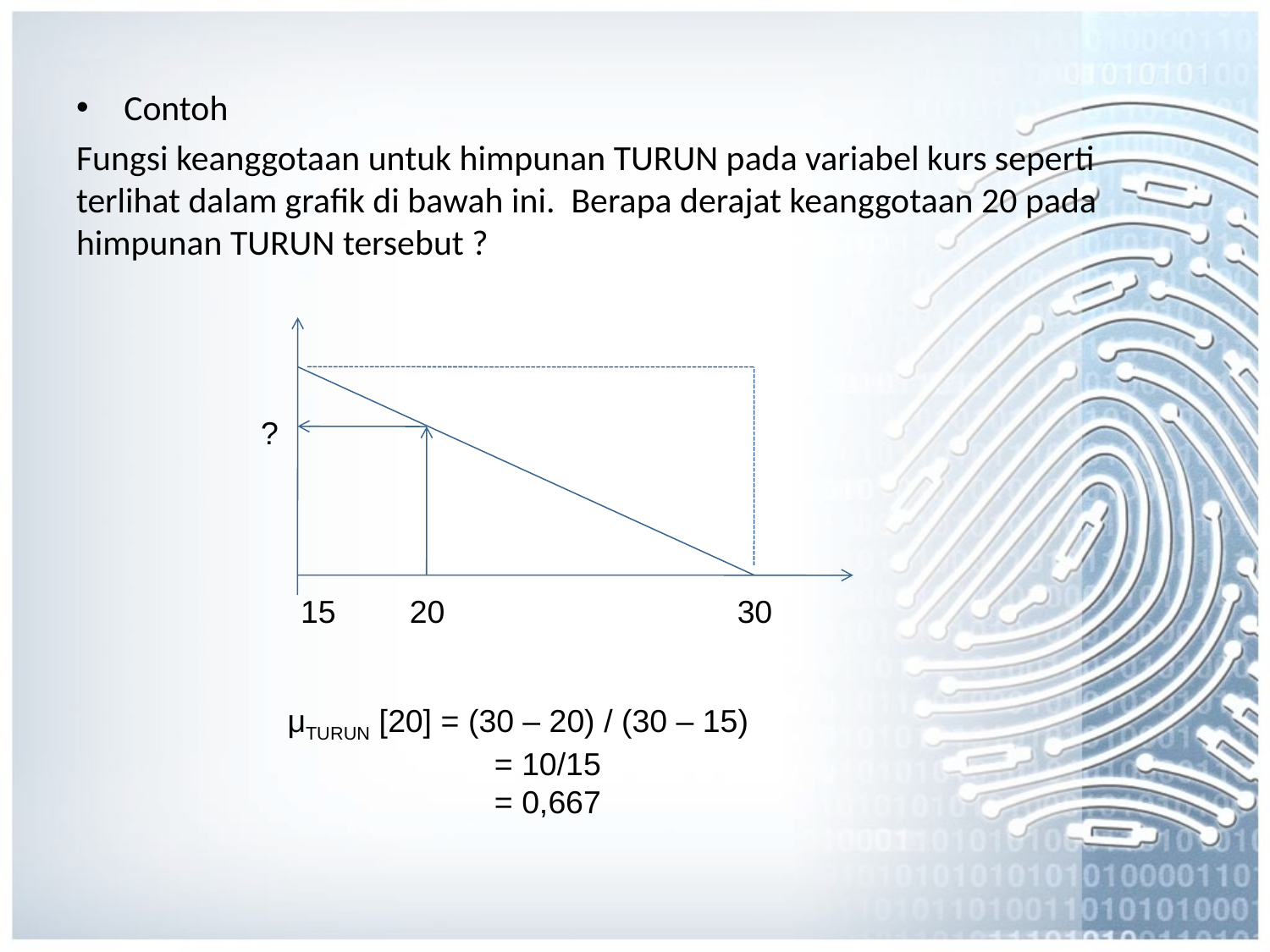

Contoh
Fungsi keanggotaan untuk himpunan TURUN pada variabel kurs seperti terlihat dalam grafik di bawah ini.  Berapa derajat keanggotaan 20 pada himpunan TURUN tersebut ?

?
15
20
30
μTURUN [20] = (30 – 20) / (30 – 15)
	         = 10/15
	         = 0,667